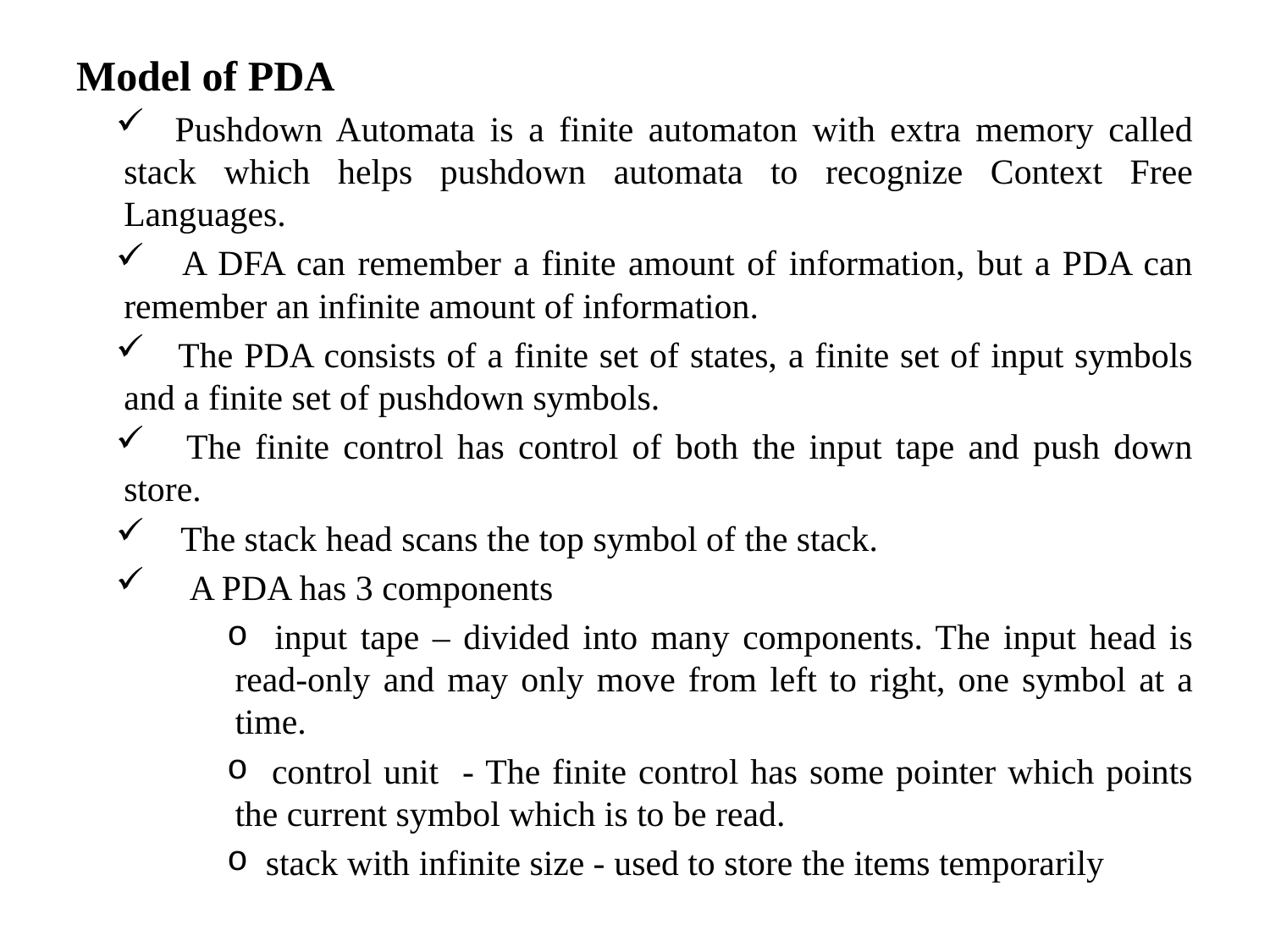

Model of PDA
  Pushdown Automata is a finite automaton with extra memory called stack which helps pushdown automata to recognize Context Free Languages.
   A DFA can remember a finite amount of information, but a PDA can remember an infinite amount of information.
   The PDA consists of a finite set of states, a finite set of input symbols and a finite set of pushdown symbols.
   The finite control has control of both the input tape and push down store.
    The stack head scans the top symbol of the stack.
     A PDA has 3 components
  input tape – divided into many components. The input head is read-only and may only move from left to right, one symbol at a time.
  control unit  - The finite control has some pointer which points the current symbol which is to be read.
  stack with infinite size - used to store the items temporarily